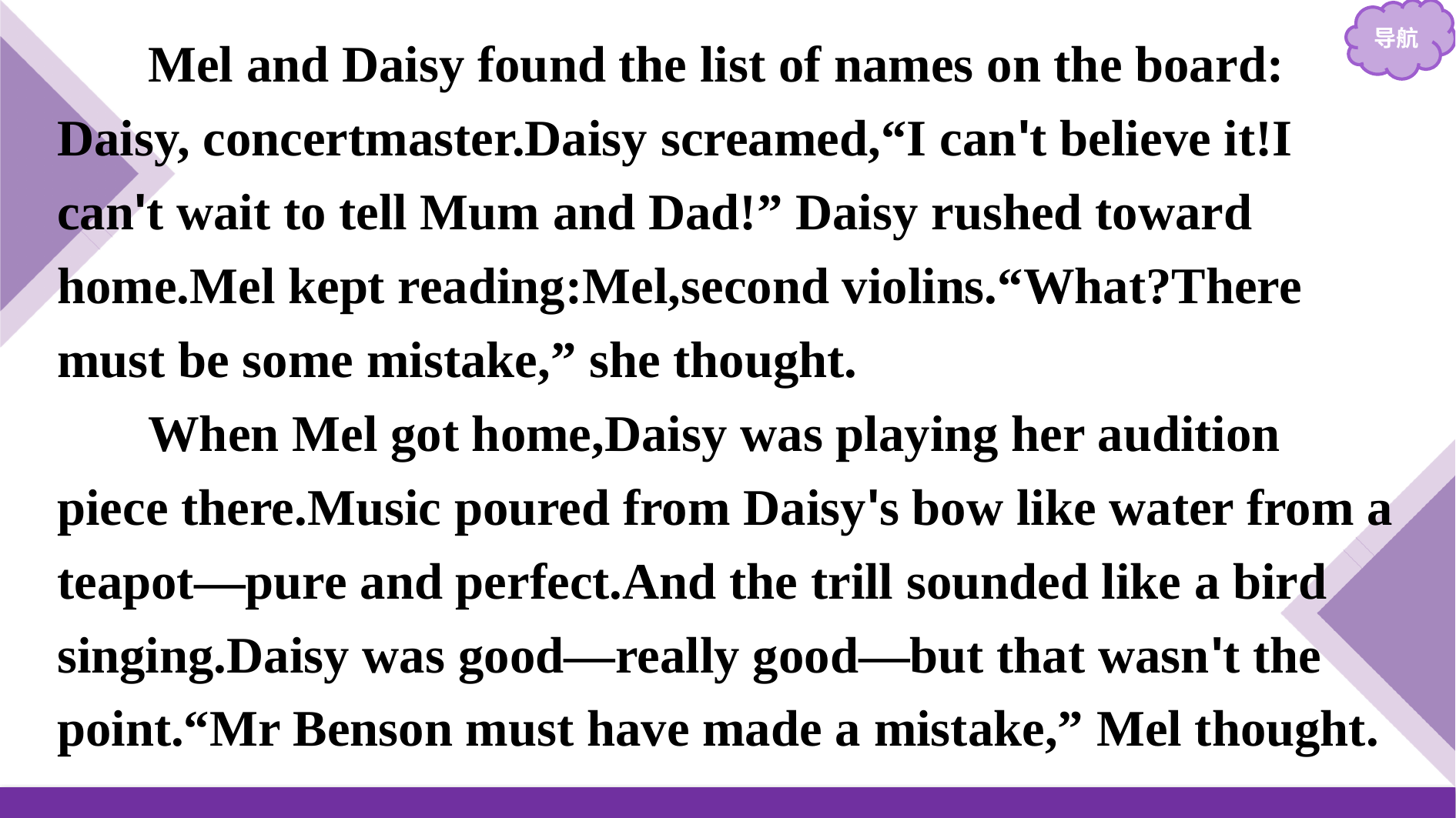

Mel and Daisy found the list of names on the board: Daisy, concertmaster.Daisy screamed,“I can't believe it!I can't wait to tell Mum and Dad!” Daisy rushed toward home.Mel kept reading:Mel,second violins.“What?There must be some mistake,” she thought.
When Mel got home,Daisy was playing her audition piece there.Music poured from Daisy's bow like water from a teapot—pure and perfect.And the trill sounded like a bird singing.Daisy was good—really good—but that wasn't the point.“Mr Benson must have made a mistake,” Mel thought.